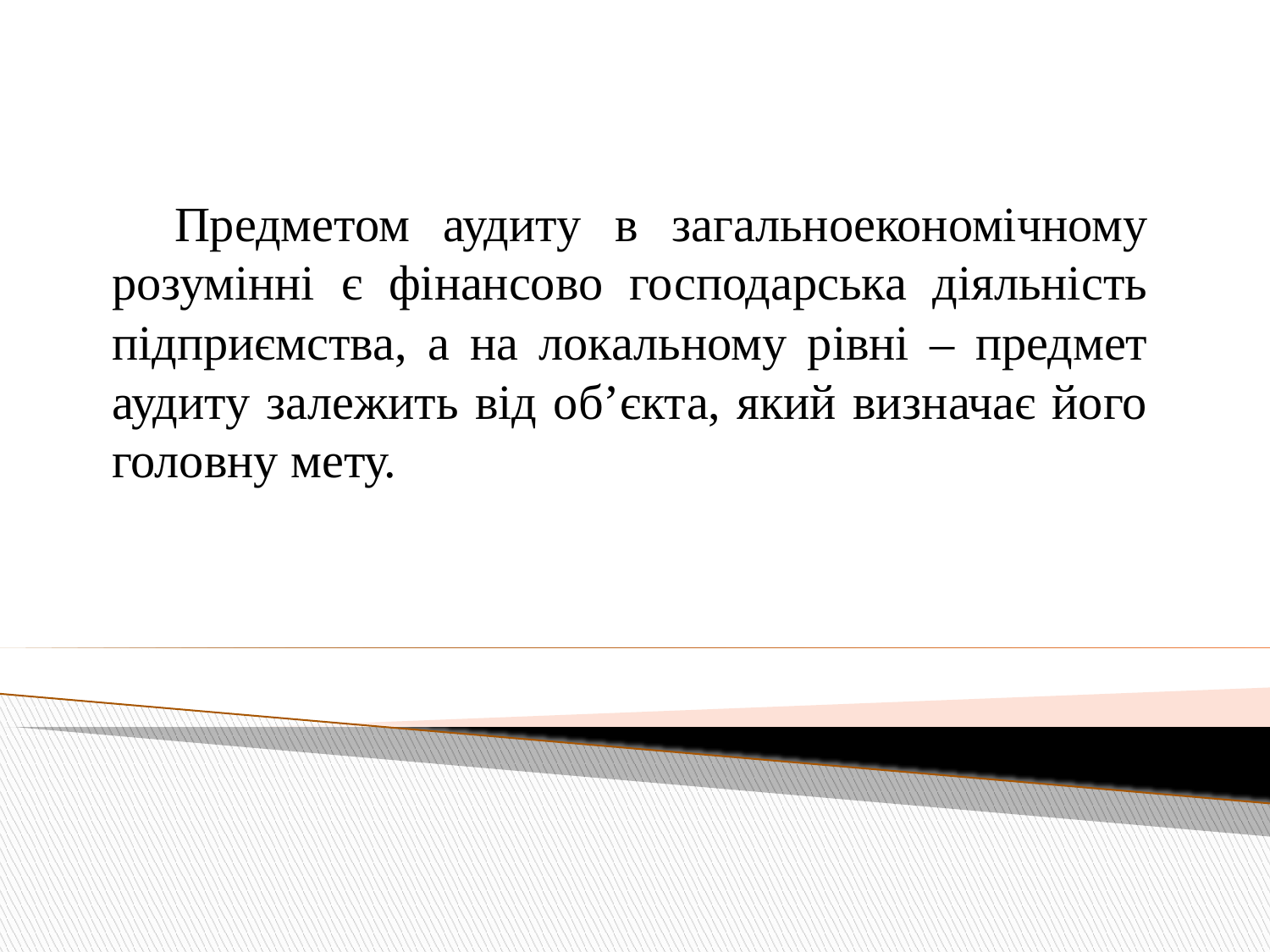

Предметом аудиту в загальноекономічному розумінні є фінансово господарська діяльність підприємства, а на локальному рівні – предмет аудиту залежить від об’єкта, який визначає його головну мету.